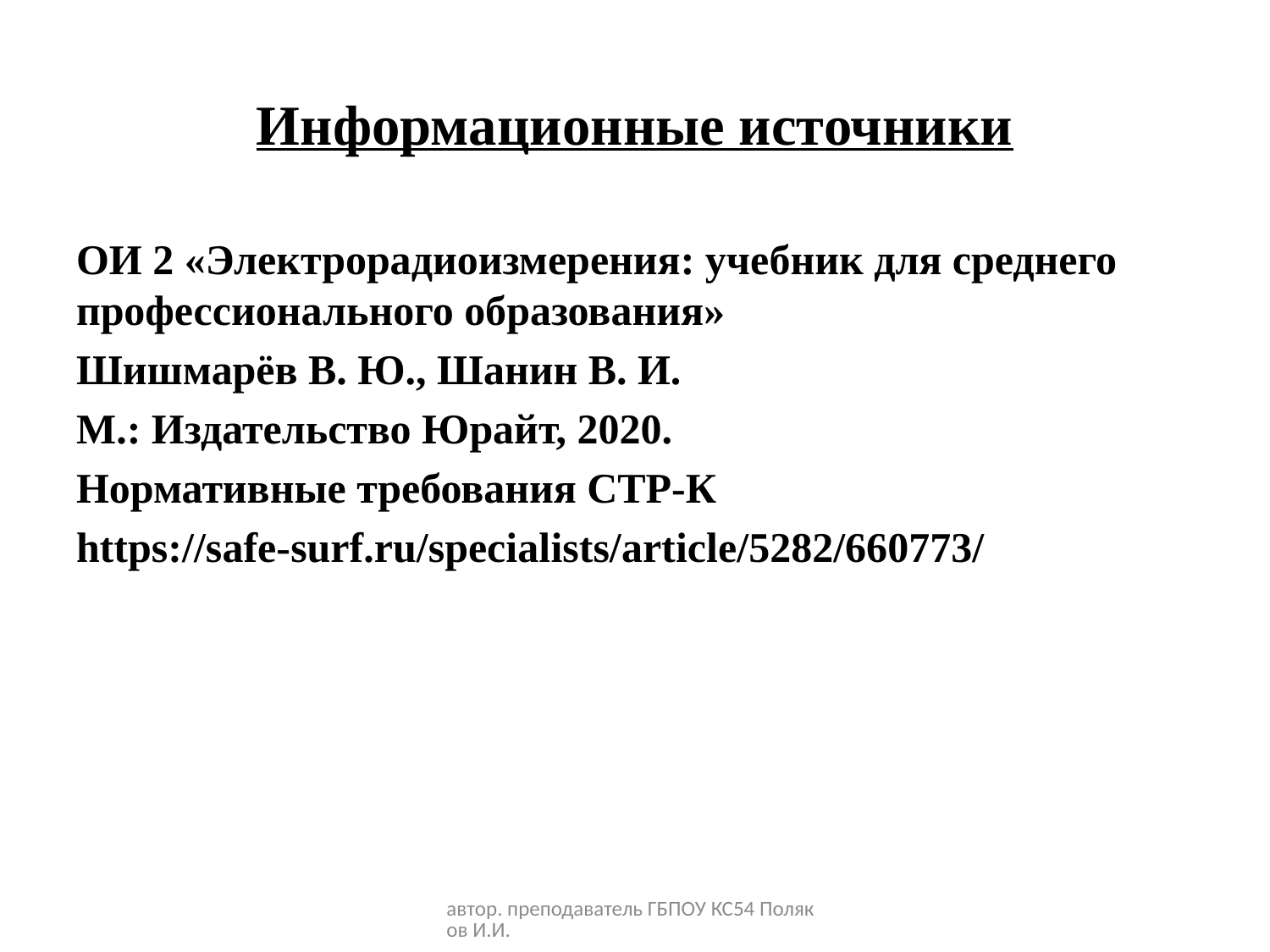

# Информационные источники
ОИ 2 «Электрорадиоизмерения: учебник для среднего профессионального образования»
Шишмарёв В. Ю., Шанин В. И.
М.: Издательство Юрайт, 2020.
Нормативные требования СТР-К
https://safe-surf.ru/specialists/article/5282/660773/
автор. преподаватель ГБПОУ КС54 Поляков И.И.